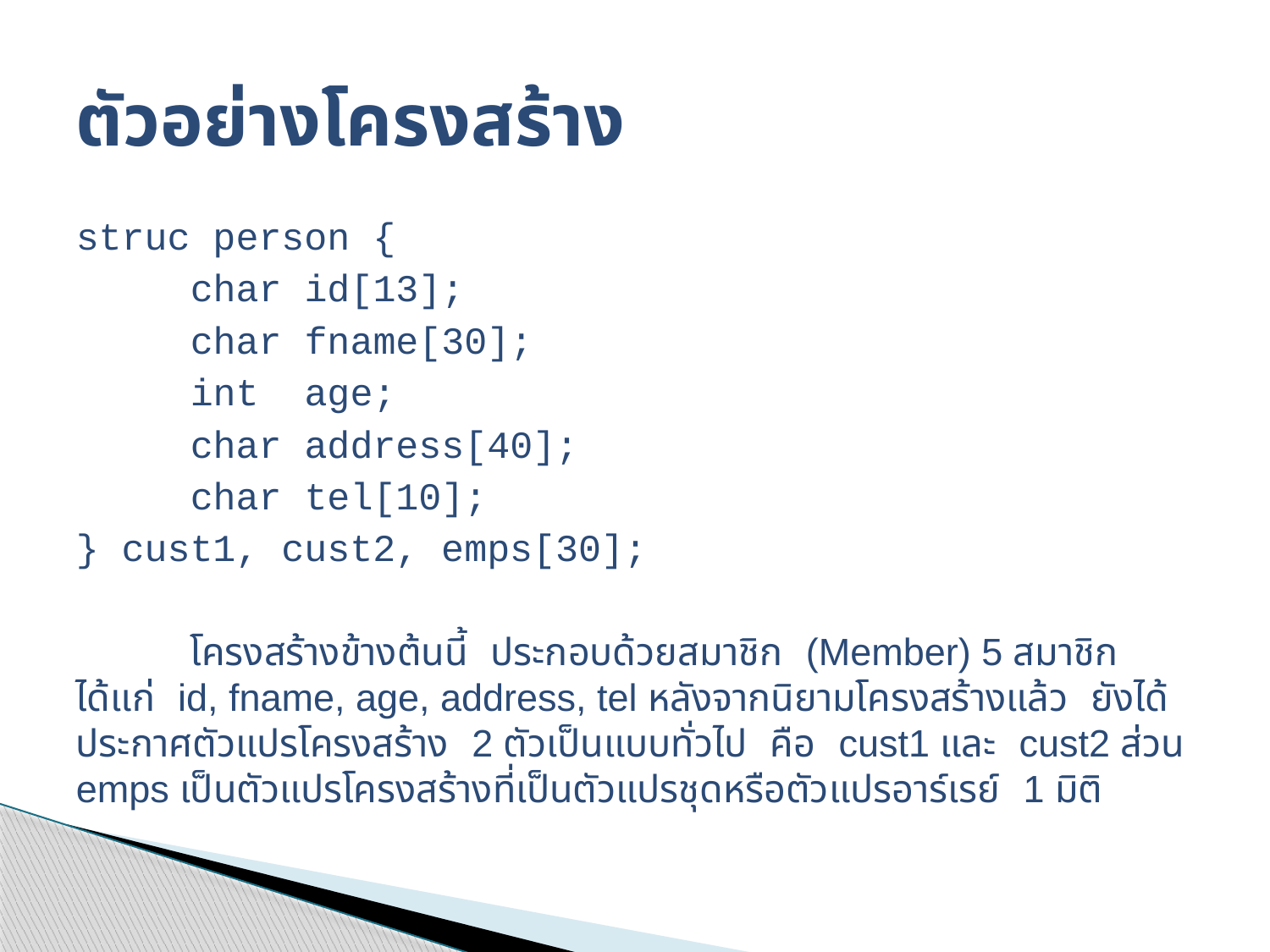

# ตัวอย่างโครงสร้าง
struc person {
	char id[13];
	char fname[30];
	int  age;
	char address[40];
	char tel[10];
} cust1, cust2, emps[30];

	โครงสร้างข้างต้นนี้ ประกอบด้วยสมาชิก (Member) 5 สมาชิก ได้แก่ id, fname, age, address, tel หลังจากนิยามโครงสร้างแล้ว ยังได้ประกาศตัวแปรโครงสร้าง 2 ตัวเป็นแบบทั่วไป คือ cust1 และ cust2 ส่วน emps เป็นตัวแปรโครงสร้างที่เป็นตัวแปรชุดหรือตัวแปรอาร์เรย์ 1 มิติ